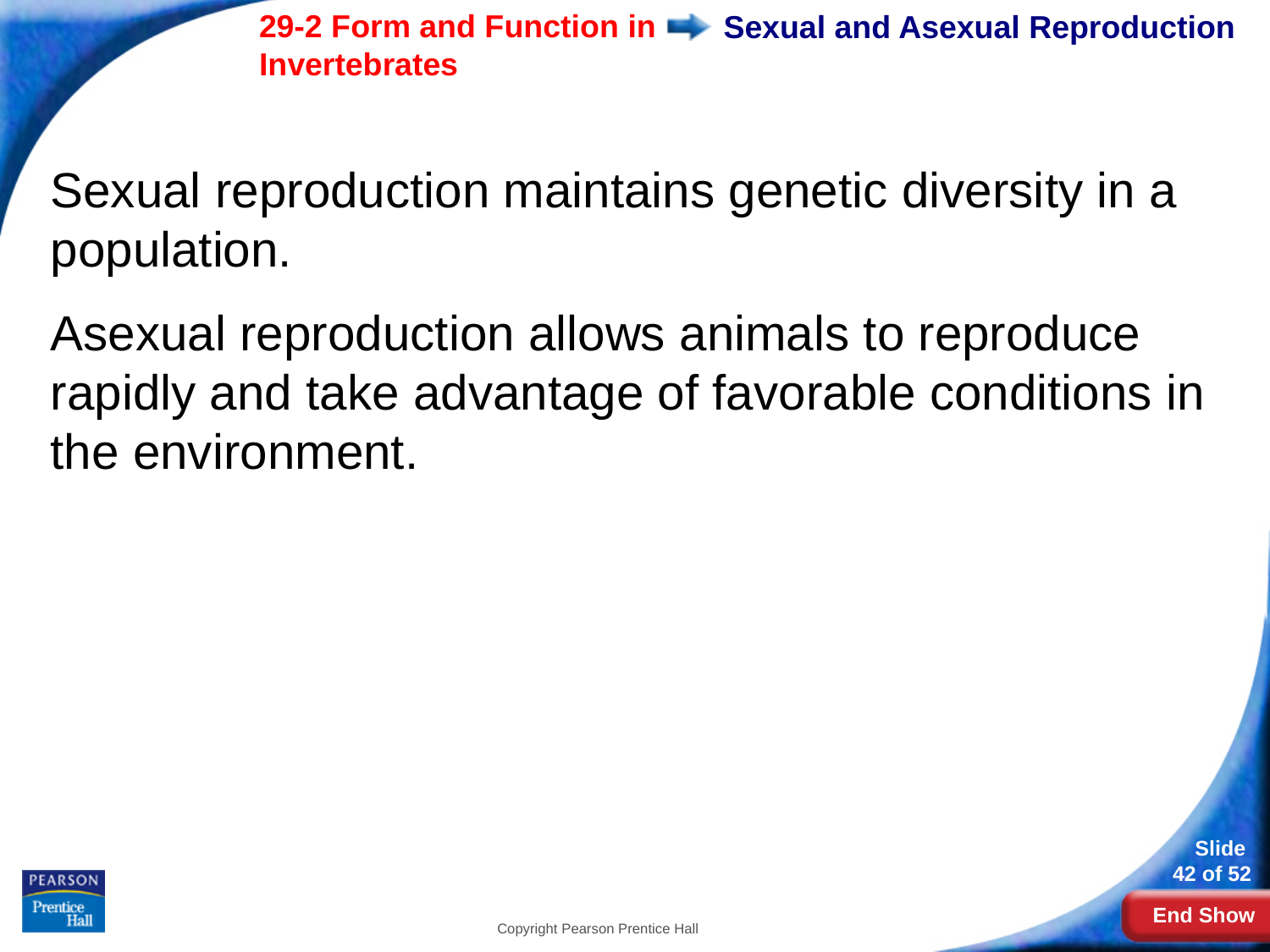

# Sexual and Asexual Reproduction
Sexual reproduction maintains genetic diversity in a population.
Asexual reproduction allows animals to reproduce rapidly and take advantage of favorable conditions in the environment.
Copyright Pearson Prentice Hall